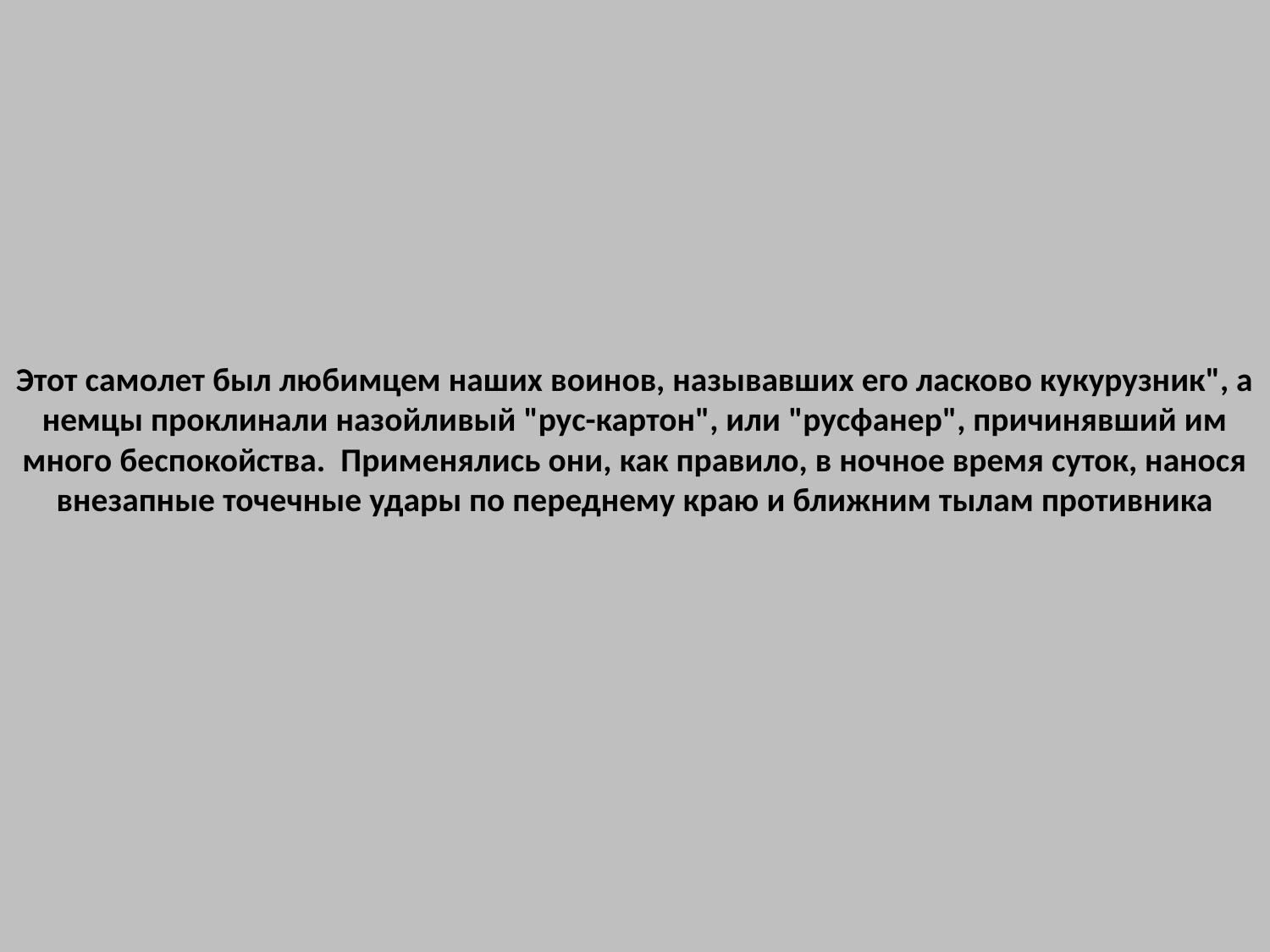

# Этот самолет был любимцем наших воинов, называвших его ласково кукурузник", а немцы проклинали назойливый "рус-картон", или "русфанер", причинявший им много беспокойства.  Применялись они, как правило, в ночное время суток, нанося внезапные точечные удары по переднему краю и ближним тылам противника